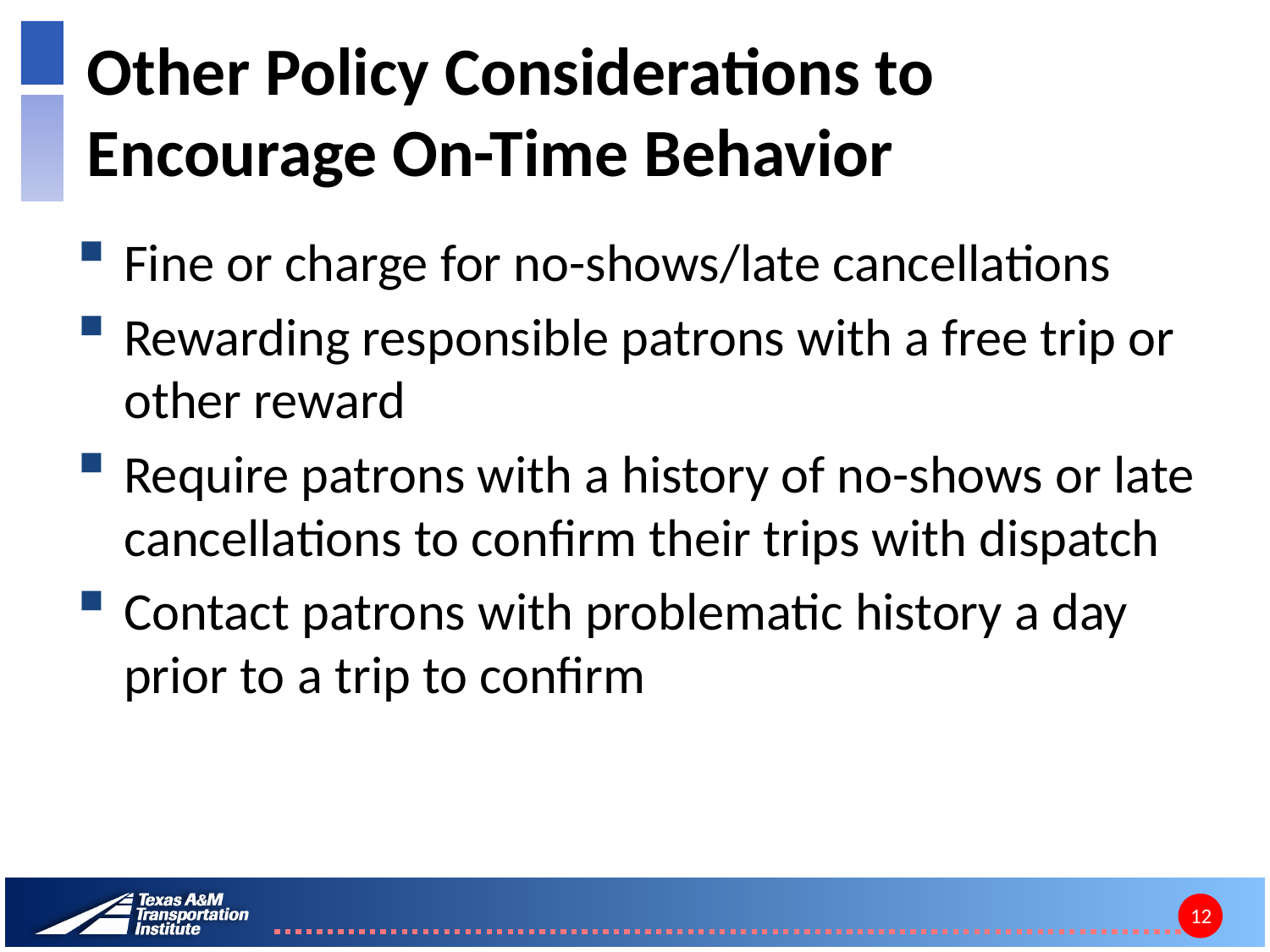

# Other Policy Considerations to Encourage On-Time Behavior
Fine or charge for no-shows/late cancellations
Rewarding responsible patrons with a free trip or other reward
Require patrons with a history of no-shows or late cancellations to confirm their trips with dispatch
Contact patrons with problematic history a day prior to a trip to confirm
12